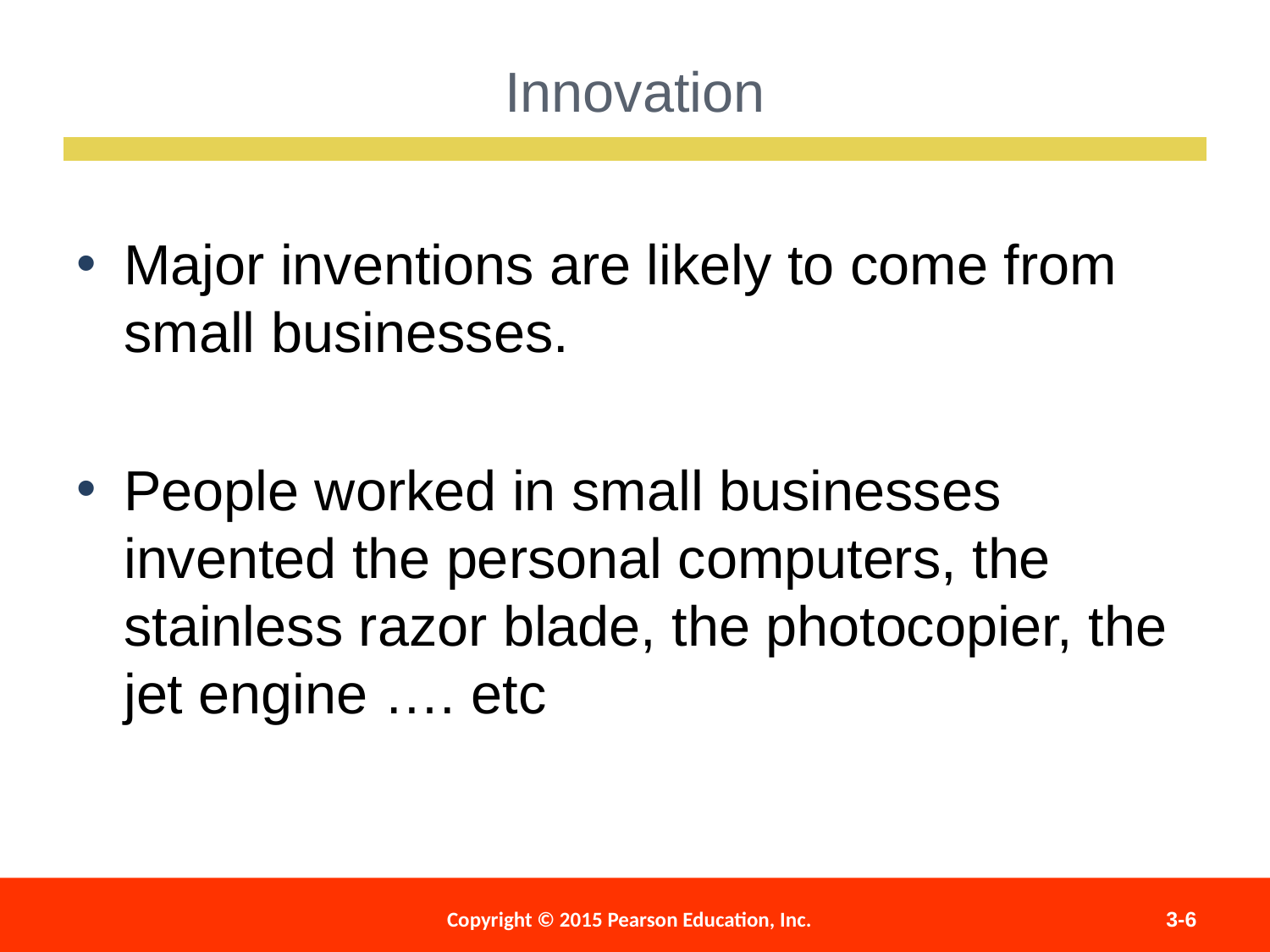

Innovation
Major inventions are likely to come from small businesses.

People worked in small businesses invented the personal computers, the stainless razor blade, the photocopier, the jet engine …. etc